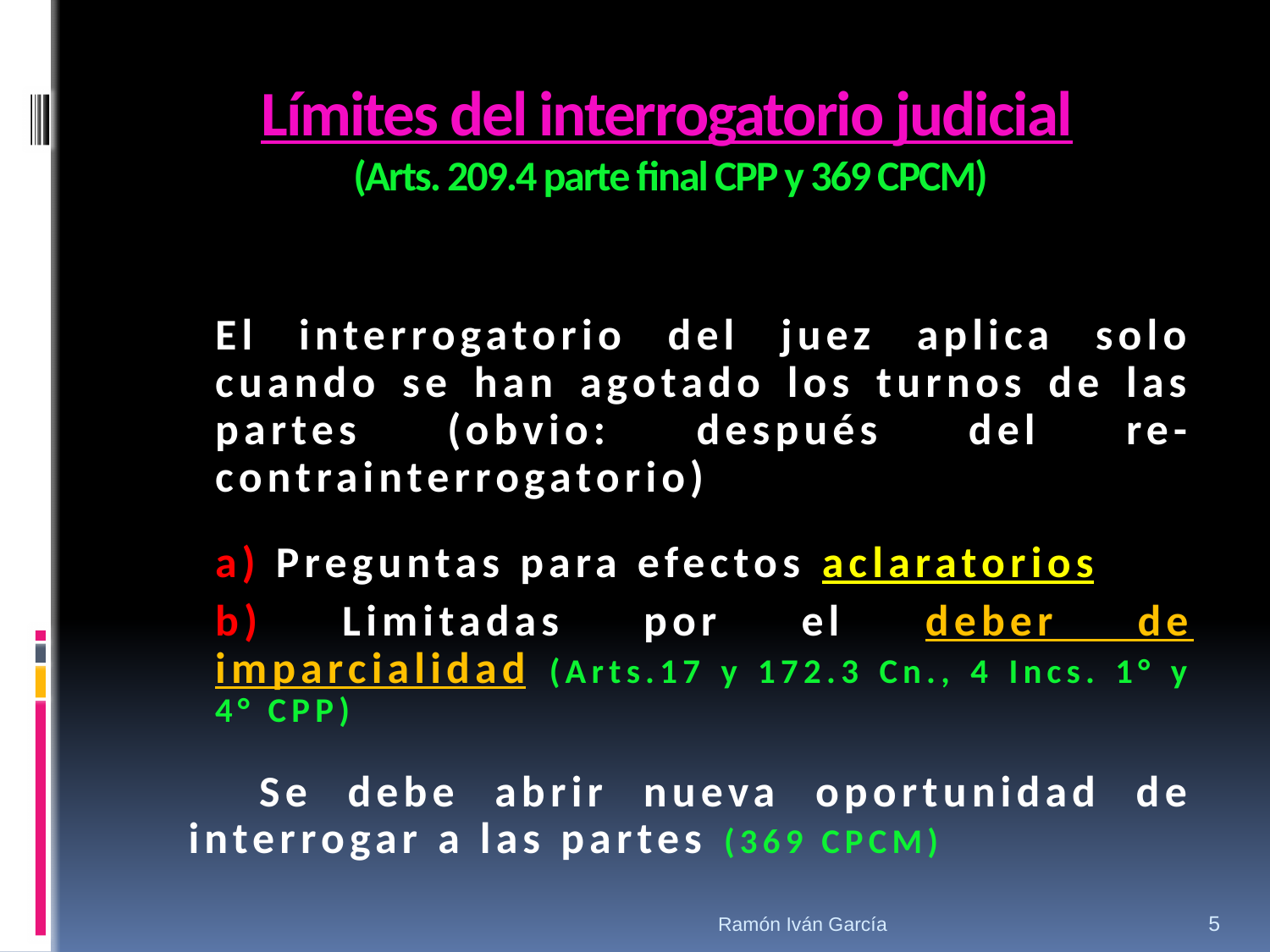

# Límites del interrogatorio judicial (Arts. 209.4 parte final CPP y 369 CPCM)
	El interrogatorio del juez aplica solo cuando se han agotado los turnos de las partes (obvio: después del re-contrainterrogatorio)

	a) Preguntas para efectos aclaratorios
	b) Limitadas por el deber de imparcialidad (Arts.17 y 172.3 Cn., 4 Incs. 1° y 4° CPP)

	  Se debe abrir nueva oportunidad de interrogar a las partes (369 CPCM)
Ramón Iván García
5